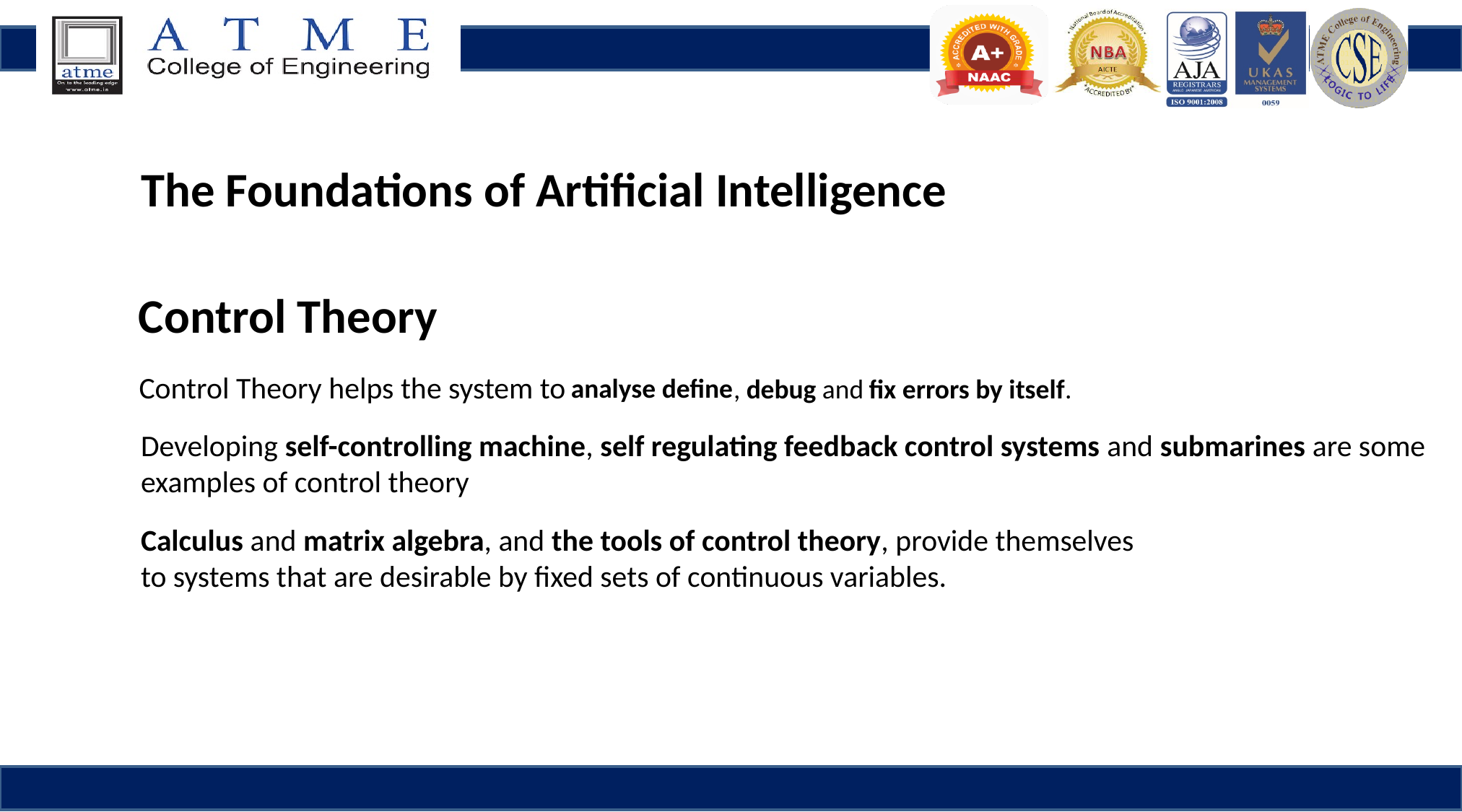

The Foundations of Artificial Intelligence
Control Theory
Control Theory helps the system to
analyse define
, debug and
fix errors by itself.
Developing self-controlling machine, self regulating feedback control systems and submarines are some
examples of control theory
Calculus and matrix algebra, and the tools of control theory, provide themselves
to systems that are desirable by fixed sets of continuous variables.